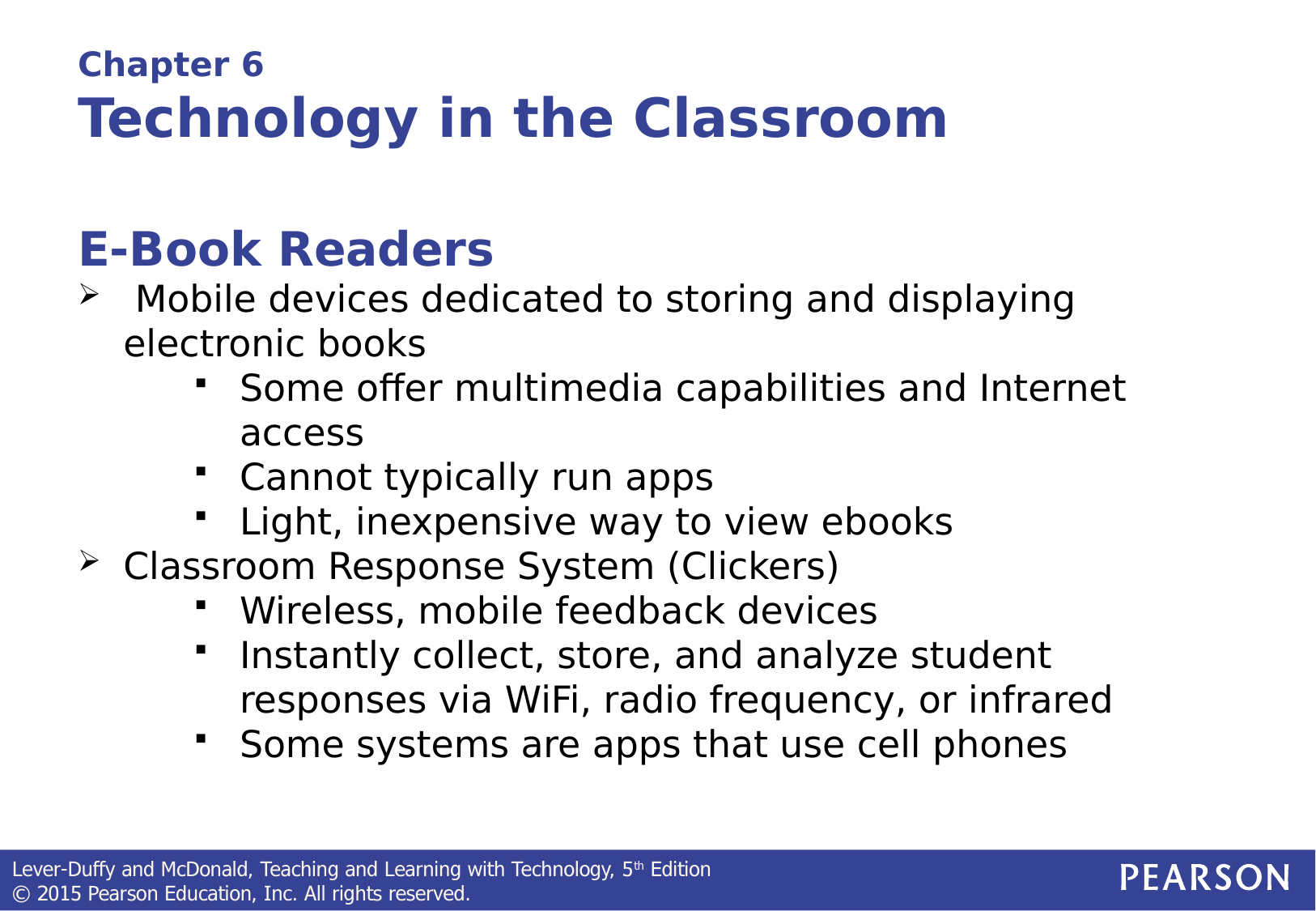

# Chapter 6 Technology in the Classroom
E-Book Readers
 Mobile devices dedicated to storing and displaying electronic books
Some offer multimedia capabilities and Internet access
Cannot typically run apps
Light, inexpensive way to view ebooks
Classroom Response System (Clickers)
Wireless, mobile feedback devices
Instantly collect, store, and analyze student responses via WiFi, radio frequency, or infrared
Some systems are apps that use cell phones